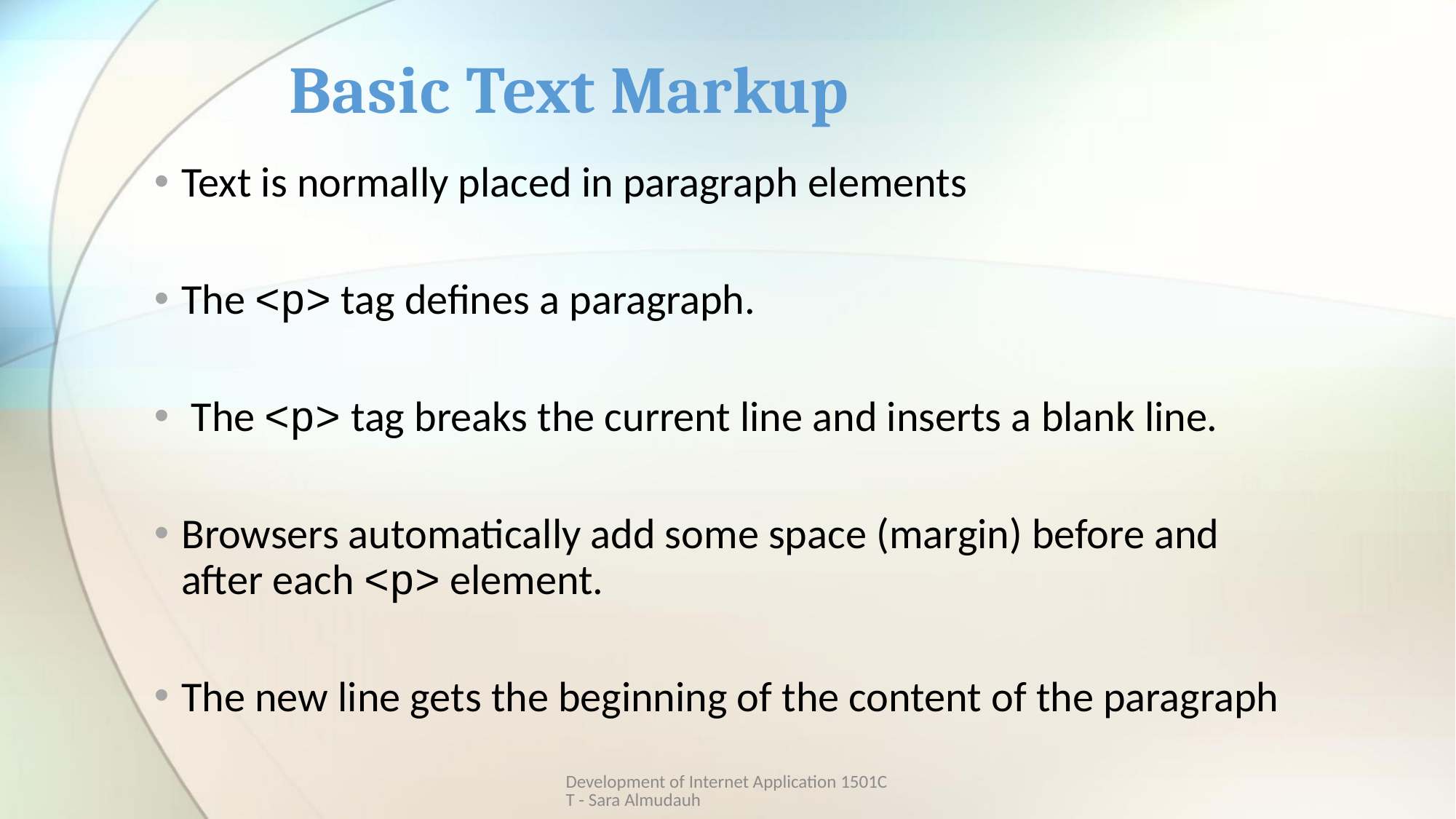

# Basic Text Markup
Text is normally placed in paragraph elements

The <p> tag defines a paragraph.

 The <p> tag breaks the current line and inserts a blank line.

Browsers automatically add some space (margin) before and after each <p> element.

The new line gets the beginning of the content of the paragraph

Development of Internet Application 1501CT - Sara Almudauh